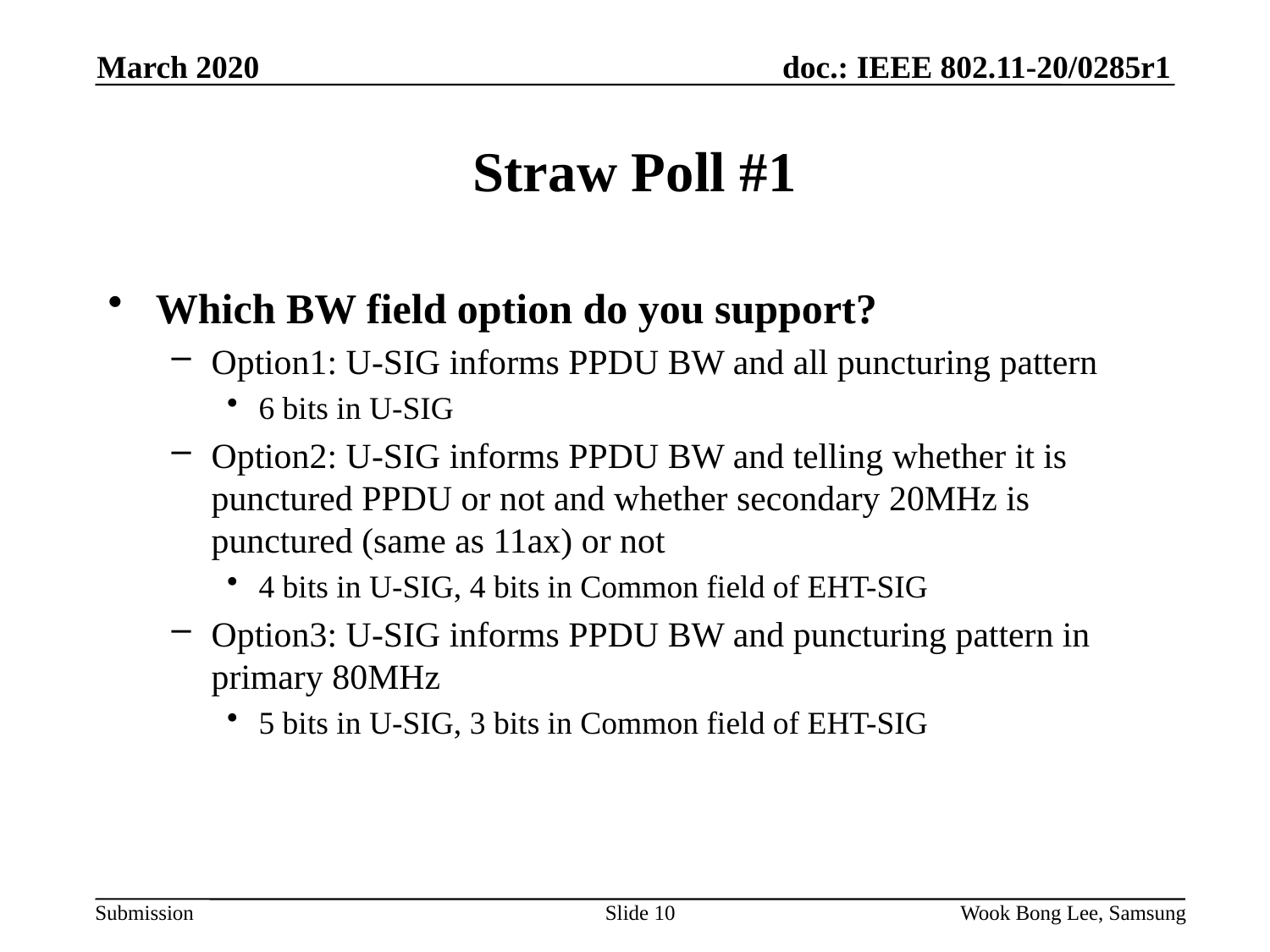

March 2020
# Straw Poll #1
Which BW field option do you support?
Option1: U-SIG informs PPDU BW and all puncturing pattern
6 bits in U-SIG
Option2: U-SIG informs PPDU BW and telling whether it is punctured PPDU or not and whether secondary 20MHz is punctured (same as 11ax) or not
4 bits in U-SIG, 4 bits in Common field of EHT-SIG
Option3: U-SIG informs PPDU BW and puncturing pattern in primary 80MHz
5 bits in U-SIG, 3 bits in Common field of EHT-SIG

Slide 10
Wook Bong Lee, Samsung